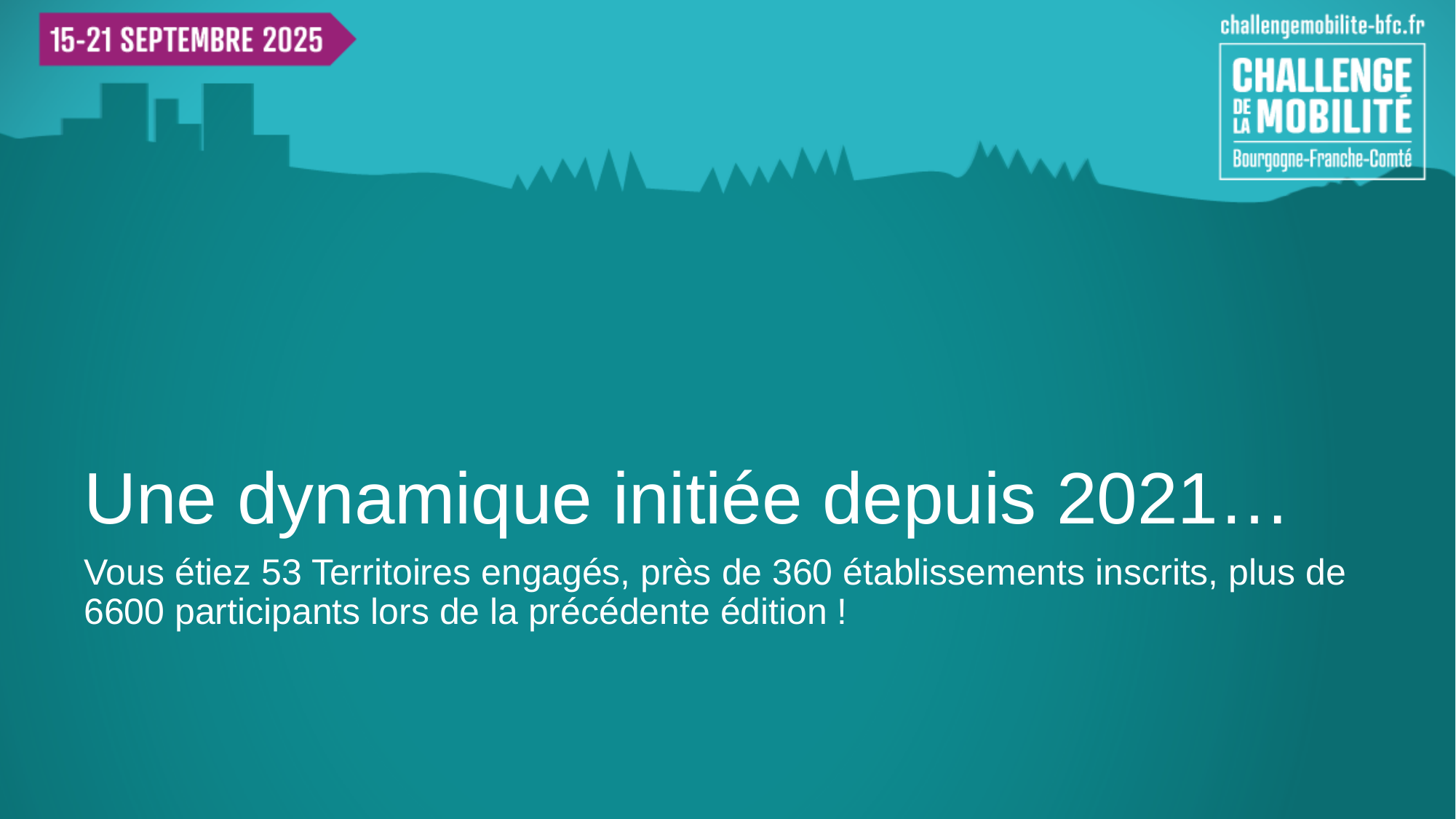

# Une dynamique initiée depuis 2021…
Vous étiez 53 Territoires engagés, près de 360 établissements inscrits, plus de 6600 participants lors de la précédente édition !